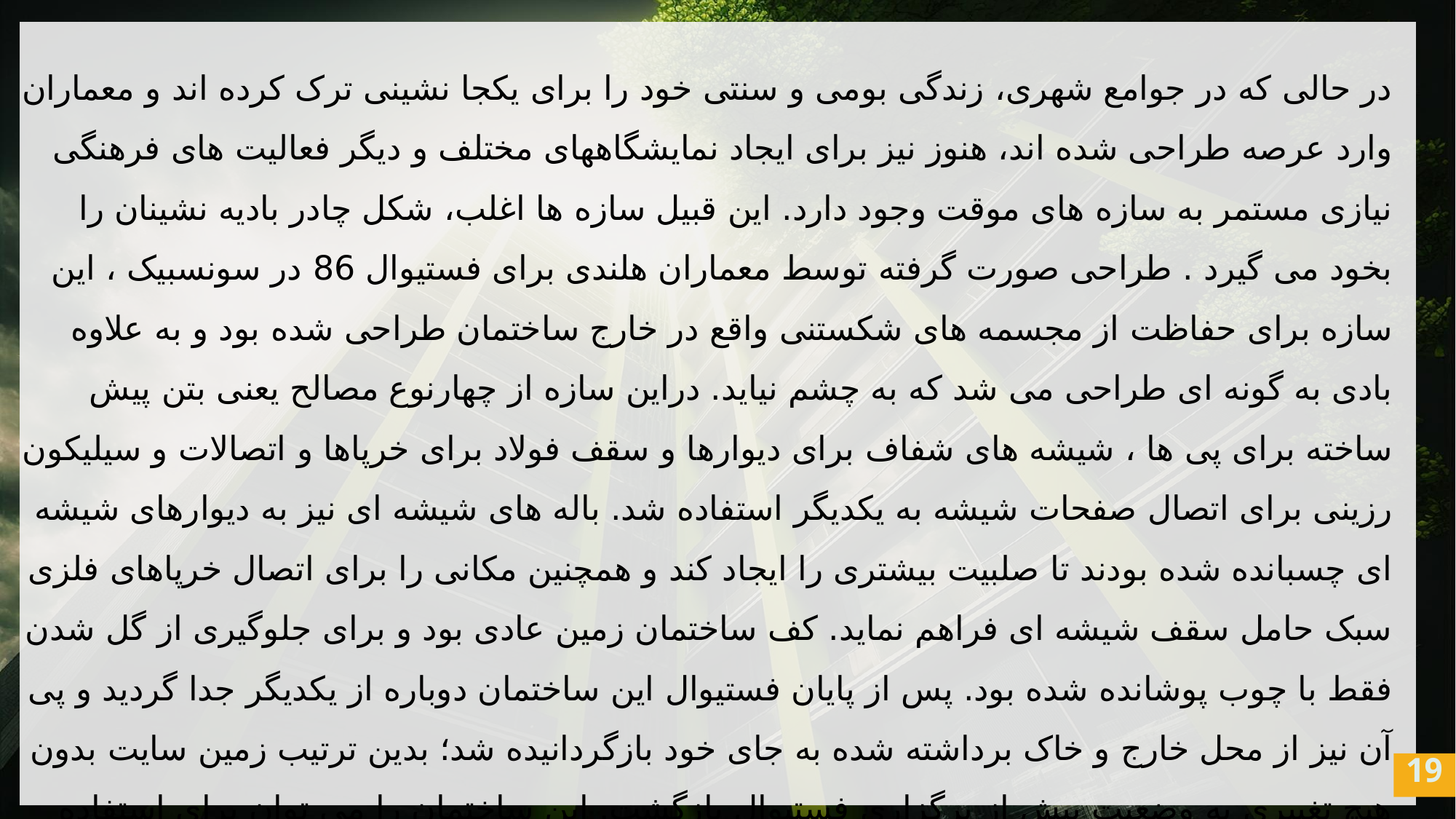

در حالی که در جوامع شهری، زندگی بومی و سنتی خود را برای یکجا نشینی ترک کرده اند و معماران وارد عرصه طراحی شده اند، هنوز نیز برای ایجاد نمایشگاههای مختلف و دیگر فعالیت های فرهنگی نیازی مستمر به سازه های موقت وجود دارد. این قبیل سازه ها اغلب، شکل چادر بادیه نشینان را بخود می گیرد . طراحی صورت گرفته توسط معماران هلندی برای فستیوال 86 در سونسبیک ، این سازه برای حفاظت از مجسمه های شکستنی واقع در خارج ساختمان طراحی شده بود و به علاوه بادی به گونه ای طراحی می شد که به چشم نیاید. دراین سازه از چهارنوع مصالح یعنی بتن پیش ساخته برای پی ها ، شیشه های شفاف برای دیوارها و سقف فولاد برای خرپاها و اتصالات و سیلیکون رزینی برای اتصال صفحات شیشه به یکدیگر استفاده شد. باله های شیشه ای نیز به دیوارهای شیشه ای چسبانده شده بودند تا صلبیت بیشتری را ایجاد کند و همچنین مکانی را برای اتصال خرپاهای فلزی سبک حامل سقف شیشه ای فراهم نماید. کف ساختمان زمین عادی بود و برای جلوگیری از گل شدن فقط با چوب پوشانده شده بود. پس از پایان فستیوال این ساختمان دوباره از یکدیگر جدا گردید و پی آن نیز از محل خارج و خاک برداشته شده به جای خود بازگردانیده شد؛ بدین ترتیب زمین سایت بدون هیچ تغییری به وضعیت پیش از برگزاری فستیوال بازگشت. این ساختمان را می توان برای استفاده در هر نمایشگاه یا فستیوال دیگر به کار گرفت و یا اعضای آن را می توان درهر سازه دیگر مورد استفاده قرار داد.
19